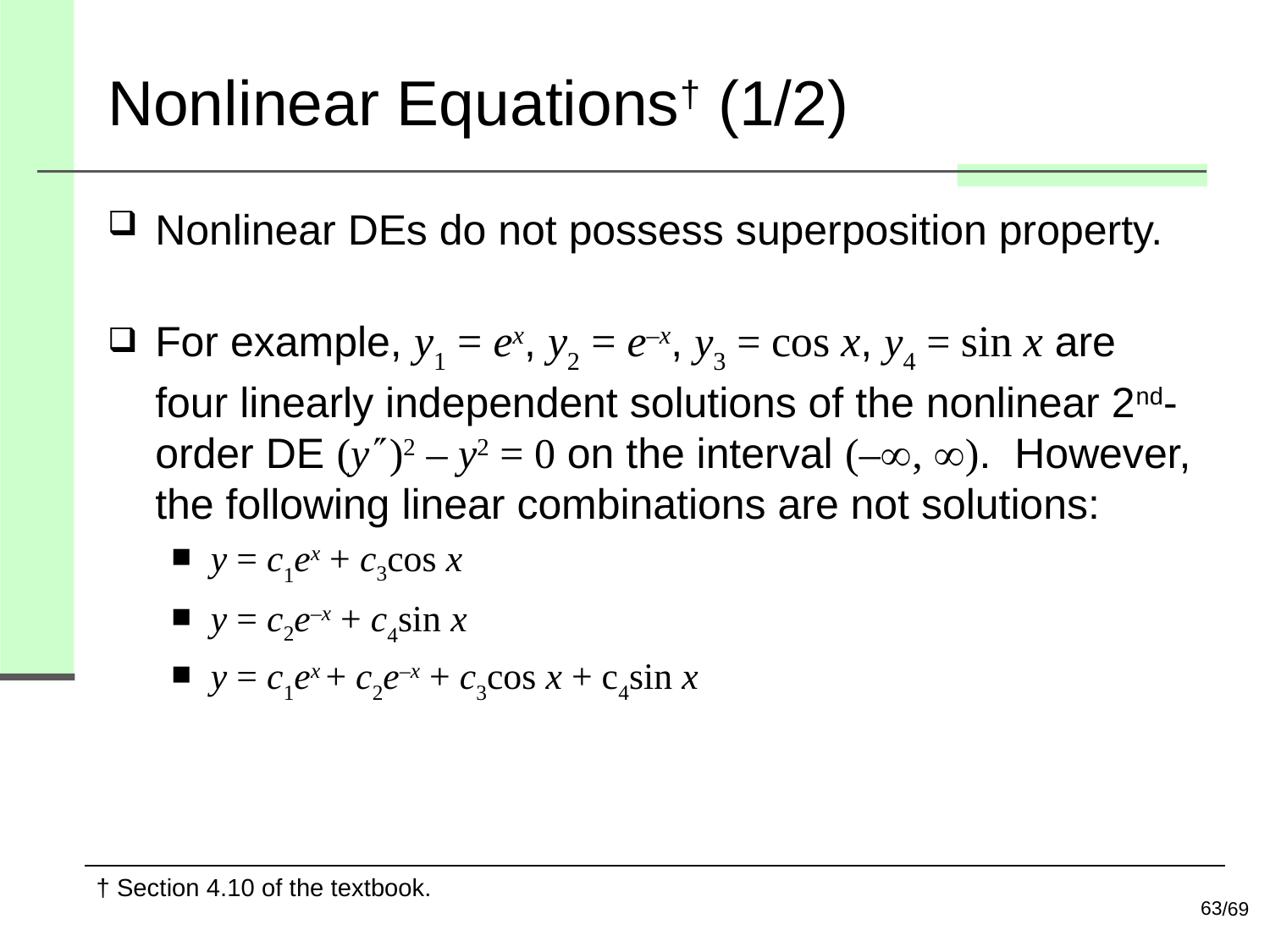

# Nonlinear Equations† (1/2)
Nonlinear DEs do not possess superposition property.
For example, y1 = ex, y2 = e–x, y3 = cos x, y4 = sin x are four linearly independent solutions of the nonlinear 2nd-order DE (y″)2 – y2 = 0 on the interval (–∞, ∞).  However, the following linear combinations are not solutions:
y = c1ex + c3cos x
y = c2e–x + c4sin x
y = c1ex + c2e–x + c3cos x + c4sin x
† Section 4.10 of the textbook.
63